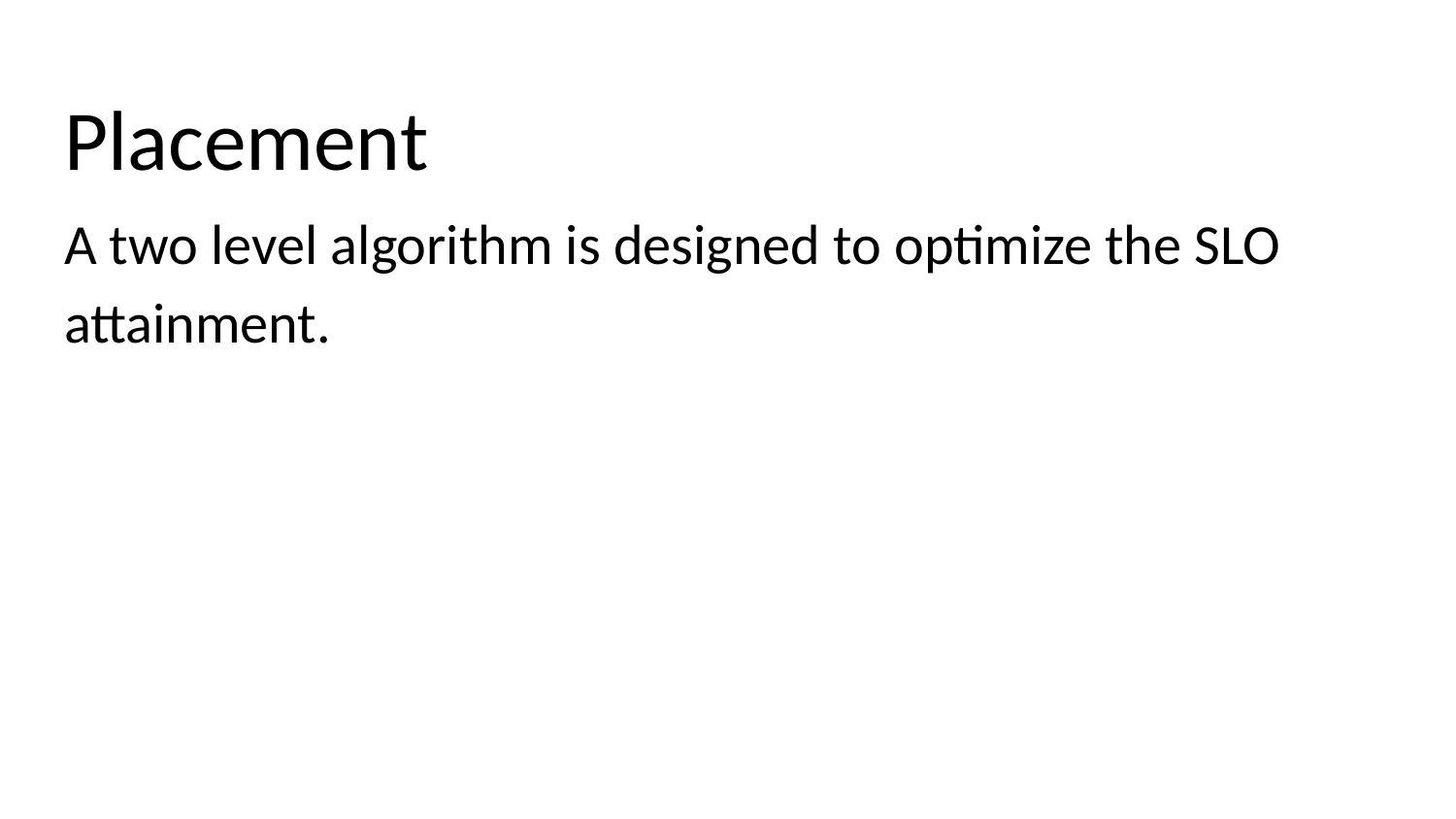

# Placement
A two level algorithm is designed to optimize the SLO attainment.